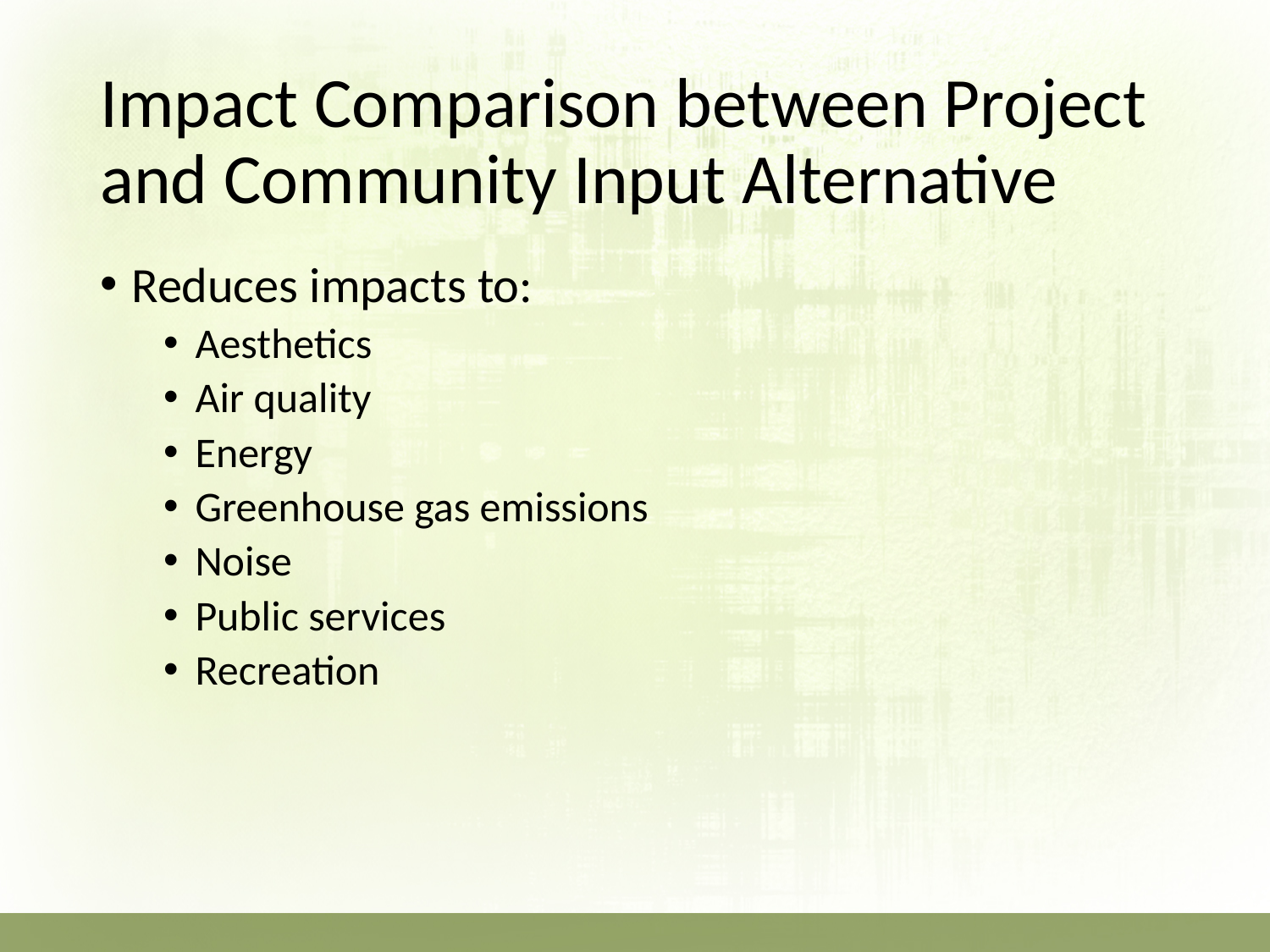

# Impact Comparison between Project and Community Input Alternative
Reduces impacts to:
Aesthetics
Air quality
Energy
Greenhouse gas emissions
Noise
Public services
Recreation